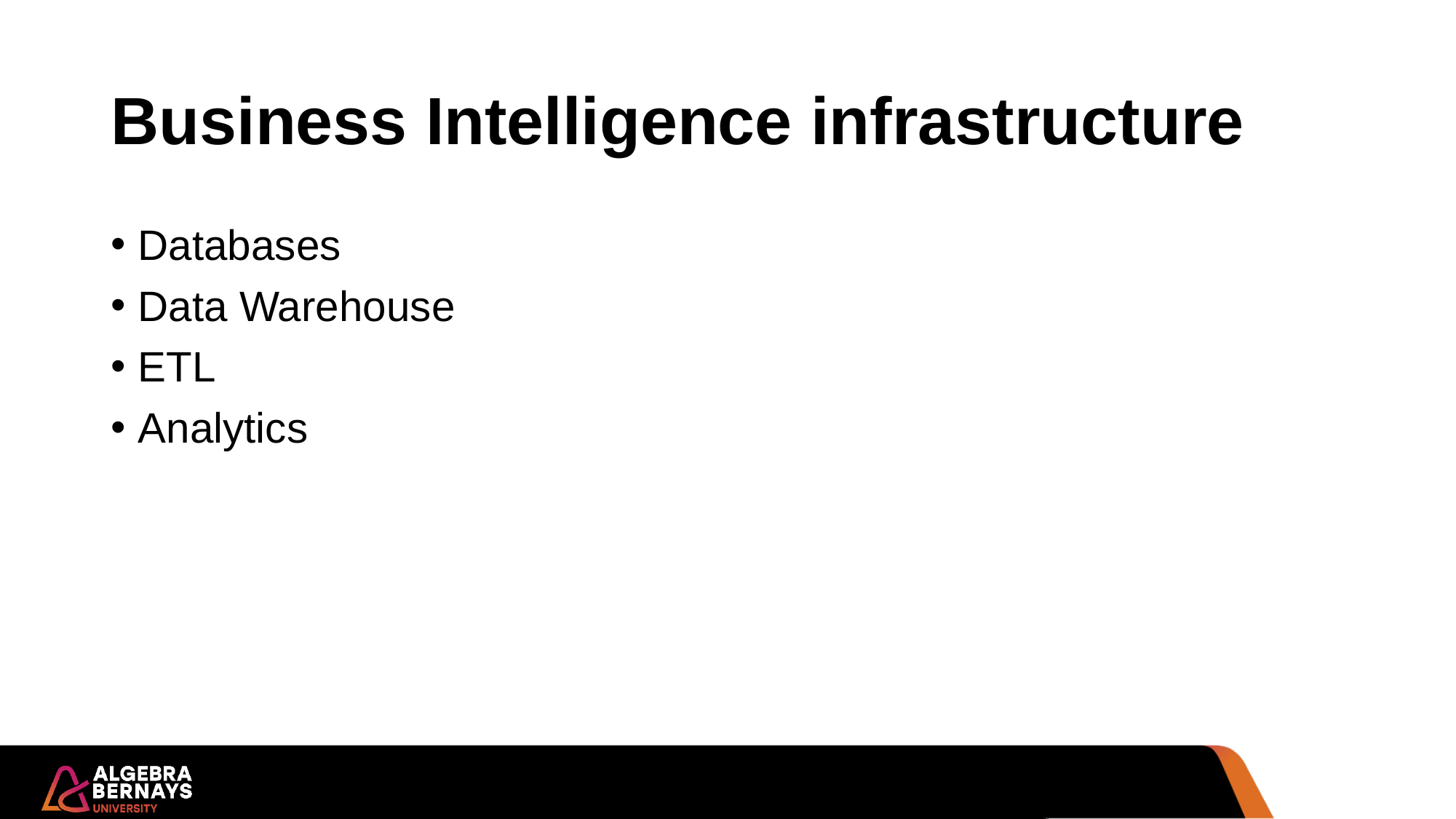

# Business Intelligence infrastructure
Databases
Data Warehouse
ETL
Analytics